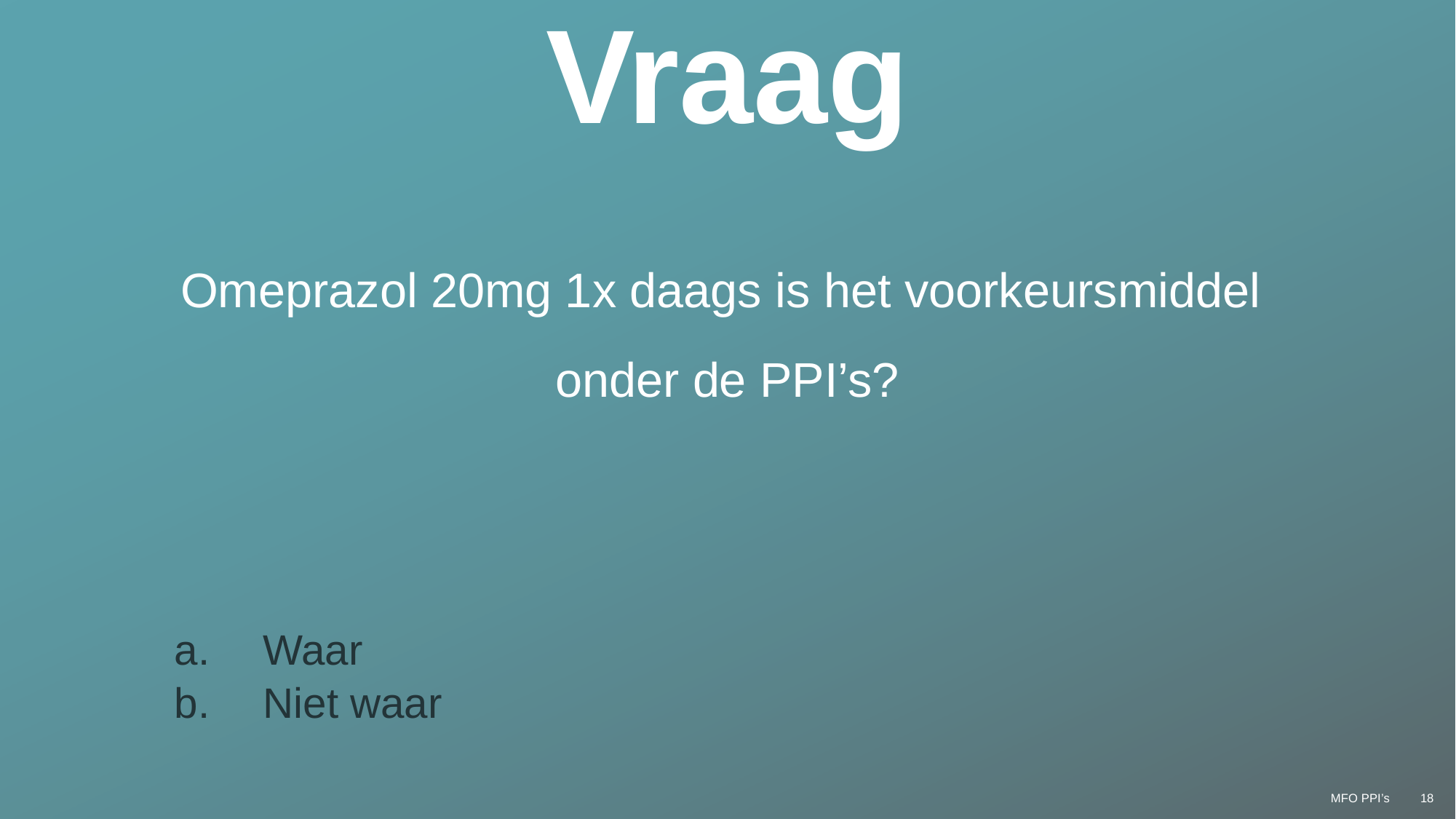

Omeprazol 20mg 1x daags is het voorkeursmiddel
onder de PPI’s?

Waar
Niet waar

Vraag
18
MFO PPI’s